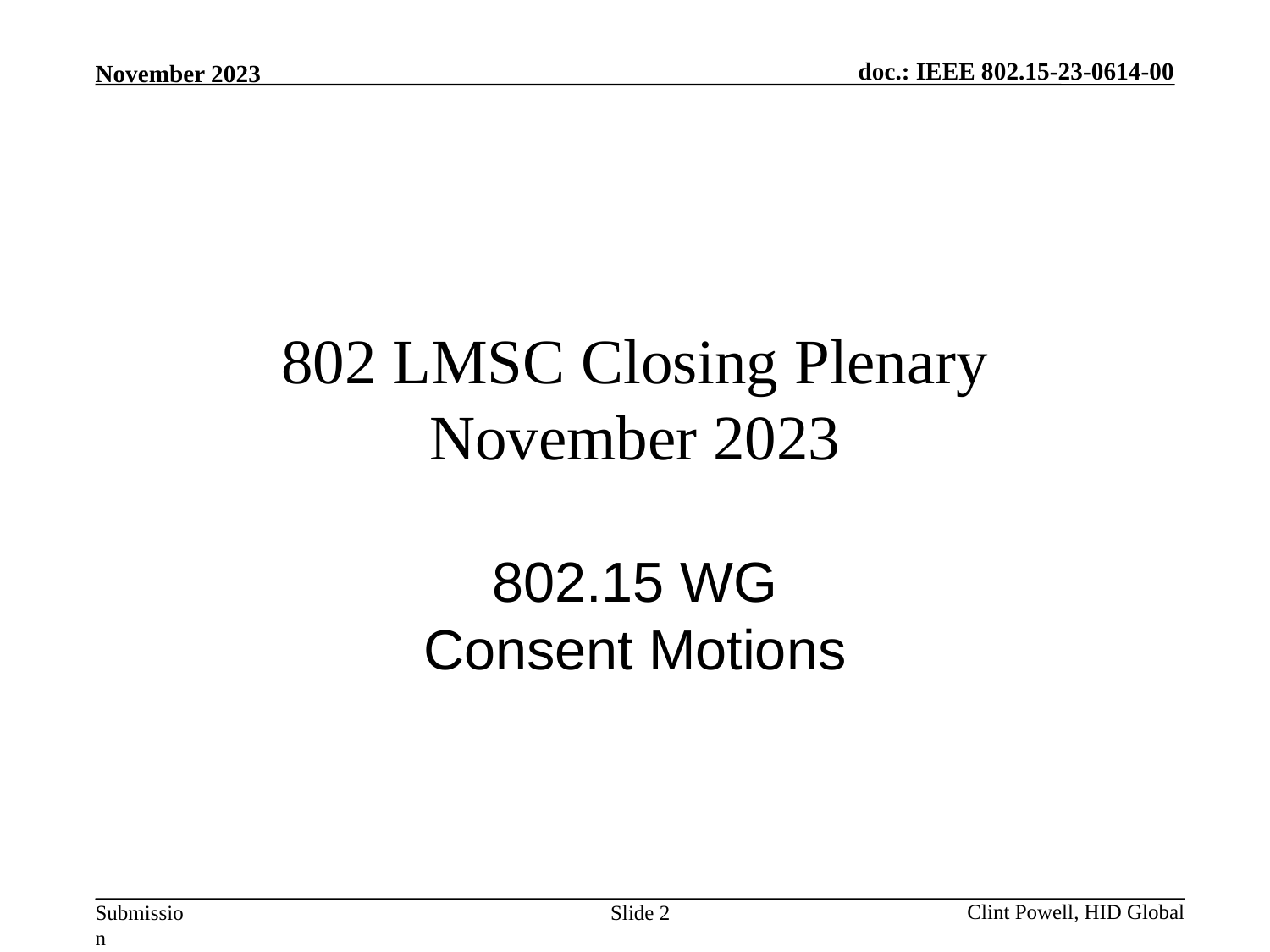

# 802 LMSC Closing Plenary November 2023
802.15 WG
Consent Motions
Slide 2